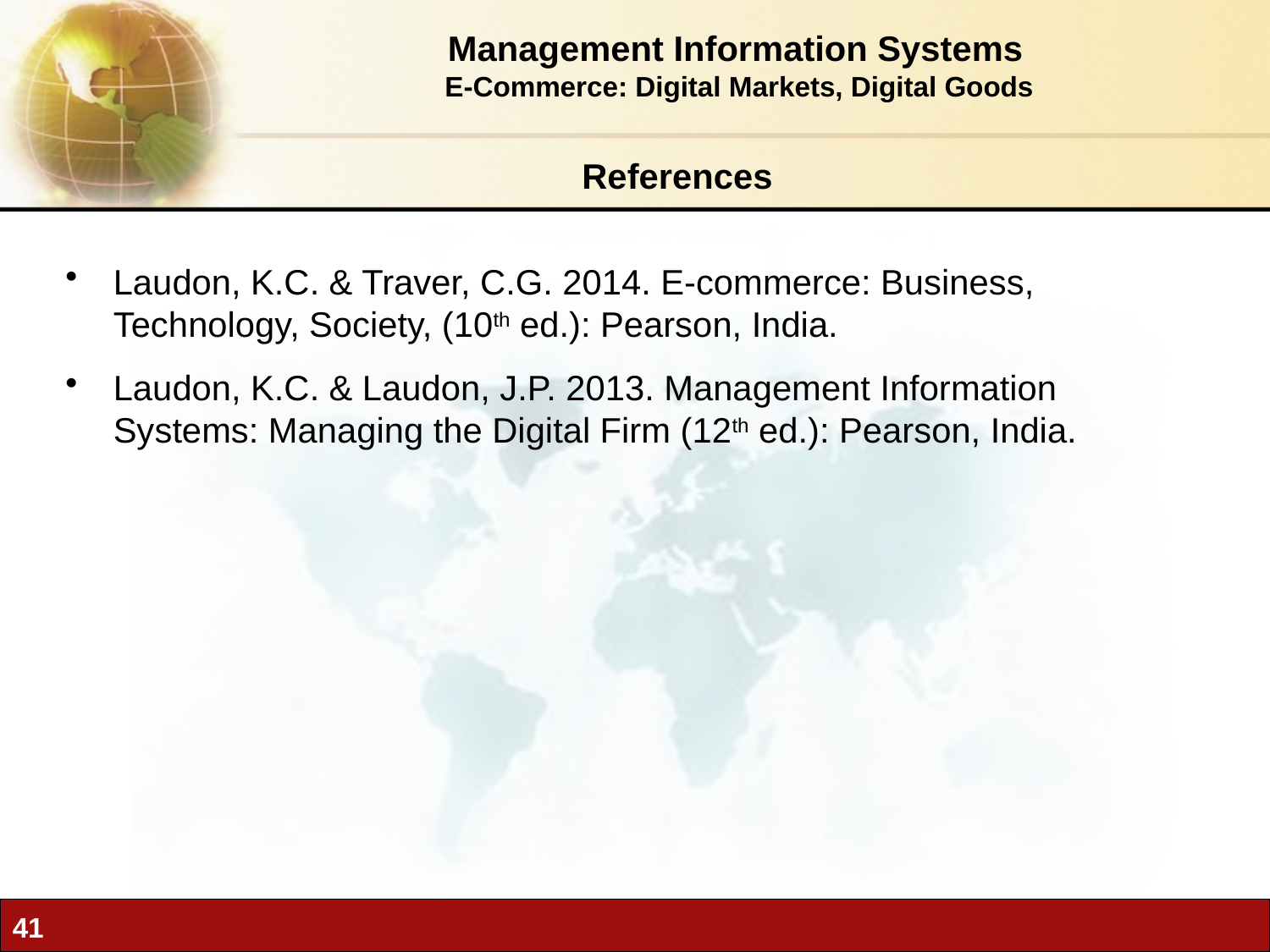

Management Information Systems
 E-Commerce: Digital Markets, Digital Goods
References
Laudon, K.C. & Traver, C.G. 2014. E-commerce: Business, Technology, Society, (10th ed.): Pearson, India.
Laudon, K.C. & Laudon, J.P. 2013. Management Information Systems: Managing the Digital Firm (12th ed.): Pearson, India.